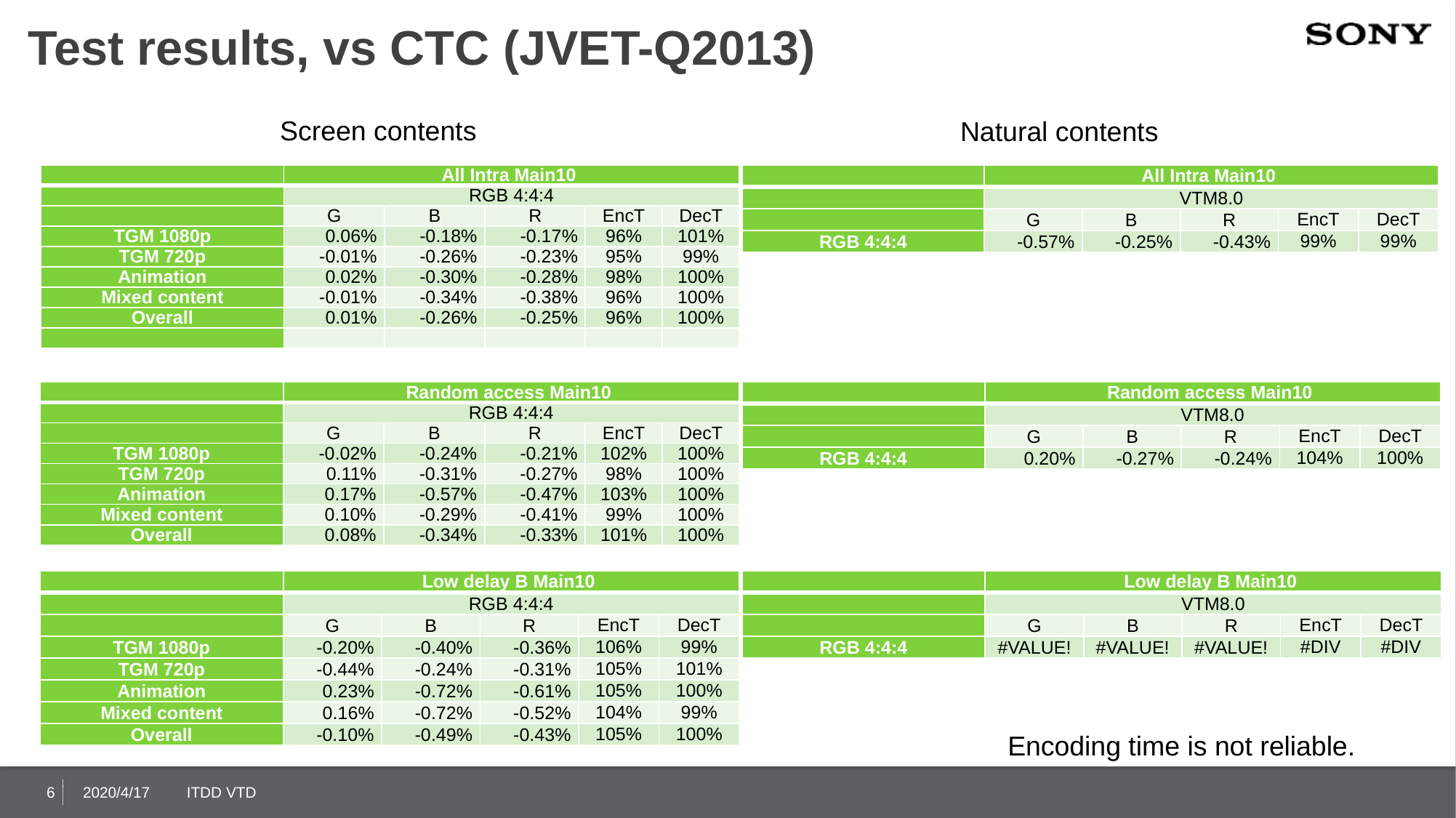

# Test results, vs CTC (JVET-Q2013)
Screen contents
Natural contents
|  | All Intra Main10 |  |  |  |  |
| --- | --- | --- | --- | --- | --- |
|  | RGB 4:4:4 |  |  |  |  |
|  | G | B | R | EncT | DecT |
| TGM 1080p | 0.06% | -0.18% | -0.17% | 96% | 101% |
| TGM 720p | -0.01% | -0.26% | -0.23% | 95% | 99% |
| Animation | 0.02% | -0.30% | -0.28% | 98% | 100% |
| Mixed content | -0.01% | -0.34% | -0.38% | 96% | 100% |
| Overall | 0.01% | -0.26% | -0.25% | 96% | 100% |
|  |  |  |  |  |  |
|  | All Intra Main10 |  |  |  |  |
| --- | --- | --- | --- | --- | --- |
|  | VTM8.0 |  |  |  |  |
|  | G | B | R | EncT | DecT |
| RGB 4:4:4 | -0.57% | -0.25% | -0.43% | 99% | 99% |
|  | Random access Main10 |  |  |  |  |
| --- | --- | --- | --- | --- | --- |
|  | VTM8.0 |  |  |  |  |
|  | G | B | R | EncT | DecT |
| RGB 4:4:4 | 0.20% | -0.27% | -0.24% | 104% | 100% |
|  | Random access Main10 |  |  |  |  |
| --- | --- | --- | --- | --- | --- |
|  | RGB 4:4:4 |  |  |  |  |
|  | G | B | R | EncT | DecT |
| TGM 1080p | -0.02% | -0.24% | -0.21% | 102% | 100% |
| TGM 720p | 0.11% | -0.31% | -0.27% | 98% | 100% |
| Animation | 0.17% | -0.57% | -0.47% | 103% | 100% |
| Mixed content | 0.10% | -0.29% | -0.41% | 99% | 100% |
| Overall | 0.08% | -0.34% | -0.33% | 101% | 100% |
|  | Low delay B Main10 |  |  |  |  |
| --- | --- | --- | --- | --- | --- |
|  | RGB 4:4:4 |  |  |  |  |
|  | G | B | R | EncT | DecT |
| TGM 1080p | -0.20% | -0.40% | -0.36% | 106% | 99% |
| TGM 720p | -0.44% | -0.24% | -0.31% | 105% | 101% |
| Animation | 0.23% | -0.72% | -0.61% | 105% | 100% |
| Mixed content | 0.16% | -0.72% | -0.52% | 104% | 99% |
| Overall | -0.10% | -0.49% | -0.43% | 105% | 100% |
|  | Low delay B Main10 |  |  |  |  |
| --- | --- | --- | --- | --- | --- |
|  | VTM8.0 |  |  |  |  |
|  | G | B | R | EncT | DecT |
| RGB 4:4:4 | #VALUE! | #VALUE! | #VALUE! | #DIV | #DIV |
Encoding time is not reliable.
6
2020/4/17
ITDD VTD